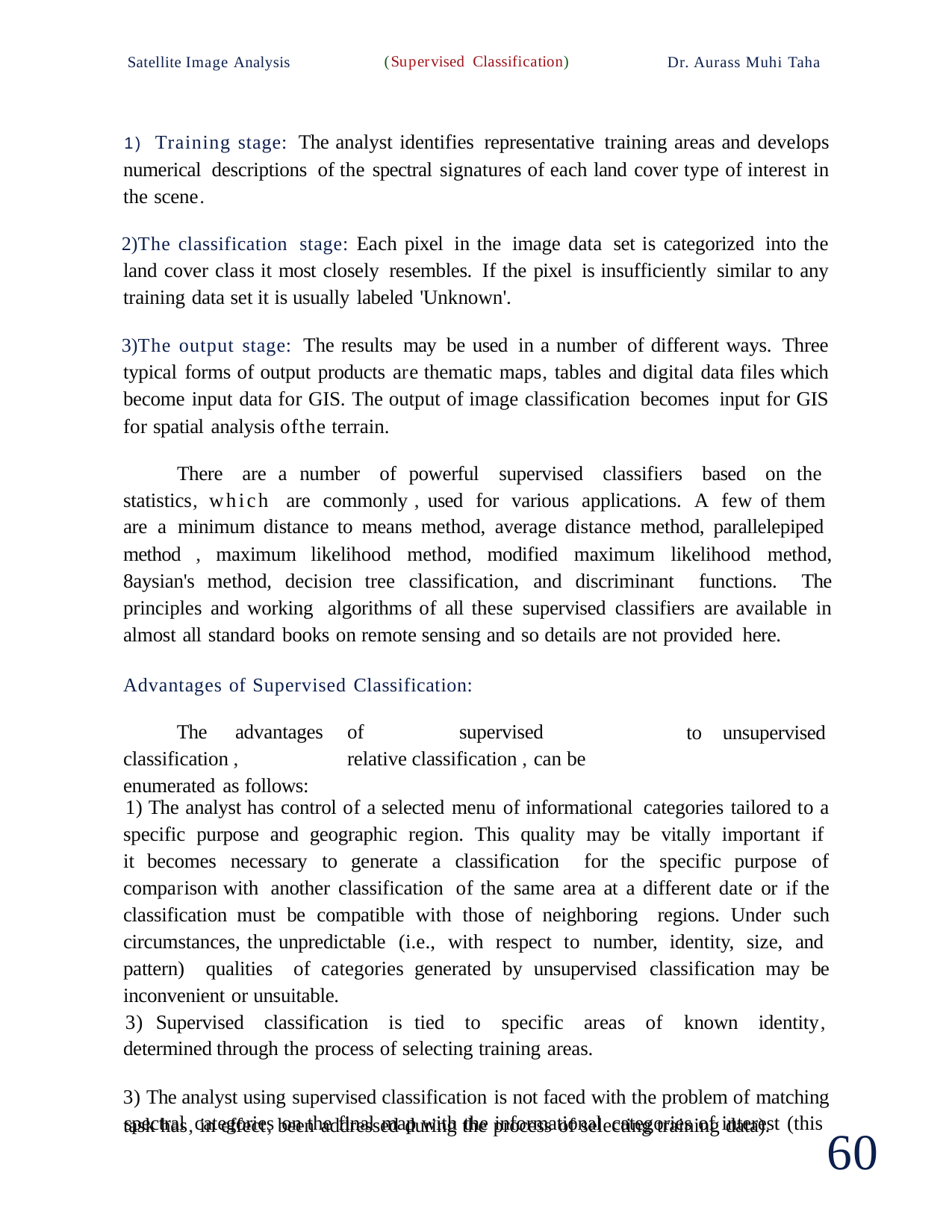

(Supervised  Classification)
Satellite Image Analysis
Dr. Aurass Muhi Taha
1)  Training stage:  The analyst identifies  representative  training areas and develops numerical  descriptions  of the spectral signatures of each land cover type of interest in the scene.

The classification  stage: Each pixel  in the  image data  set is categorized  into the land cover class it most closely  resembles.  If the pixel  is insufficiently  similar to any training data set it is usually labeled 'Unknown'.

The output stage:  The results  may  be used  in a number  of different ways.  Three typical forms of output products are thematic maps, tables and digital data files which become input data for GIS. The output of image classification  becomes  input for GIS for spatial analysis ofthe terrain.

There  are a number  of powerful  supervised  classifiers  based  on the  statistics, which  are  commonly , used  for  various  applications.  A  few of them  are a minimum distance to means method, average distance method, parallelepiped  method , maximum likelihood method, modified maximum likelihood method, 8aysian's method, decision tree classification, and discriminant  functions.  The principles and working  algorithms of all these supervised classifiers are available in almost all standard books on remote sensing and so details are not provided  here.
Advantages of Supervised Classification:

The	advantages	of	supervised	classification ,	relative classification , can be enumerated as follows:
to	unsupervised
1) The analyst has control of a selected menu of informational  categories tailored to a specific  purpose  and  geographic  region.  This  quality  may  be  vitally  important  if  it becomes necessary to generate a classification  for the specific purpose of comparison with  another classification  of the same area at a different date or if the classification must be compatible with those of neighboring  regions. Under such circumstances, the unpredictable  (i.e.,  with  respect  to  number,  identity,  size,  and  pattern)  qualities  of categories generated by unsupervised classification may be inconvenient or unsuitable.
3) Supervised  classification  is tied  to  specific  areas  of  known  identity, determined through the process of selecting training areas.

3) The analyst using supervised classification is not faced with the problem of matching spectral  categories on the final map with the informational  categories of interest (this
task has, in effect, been addressed during the process of selecting training data).
60